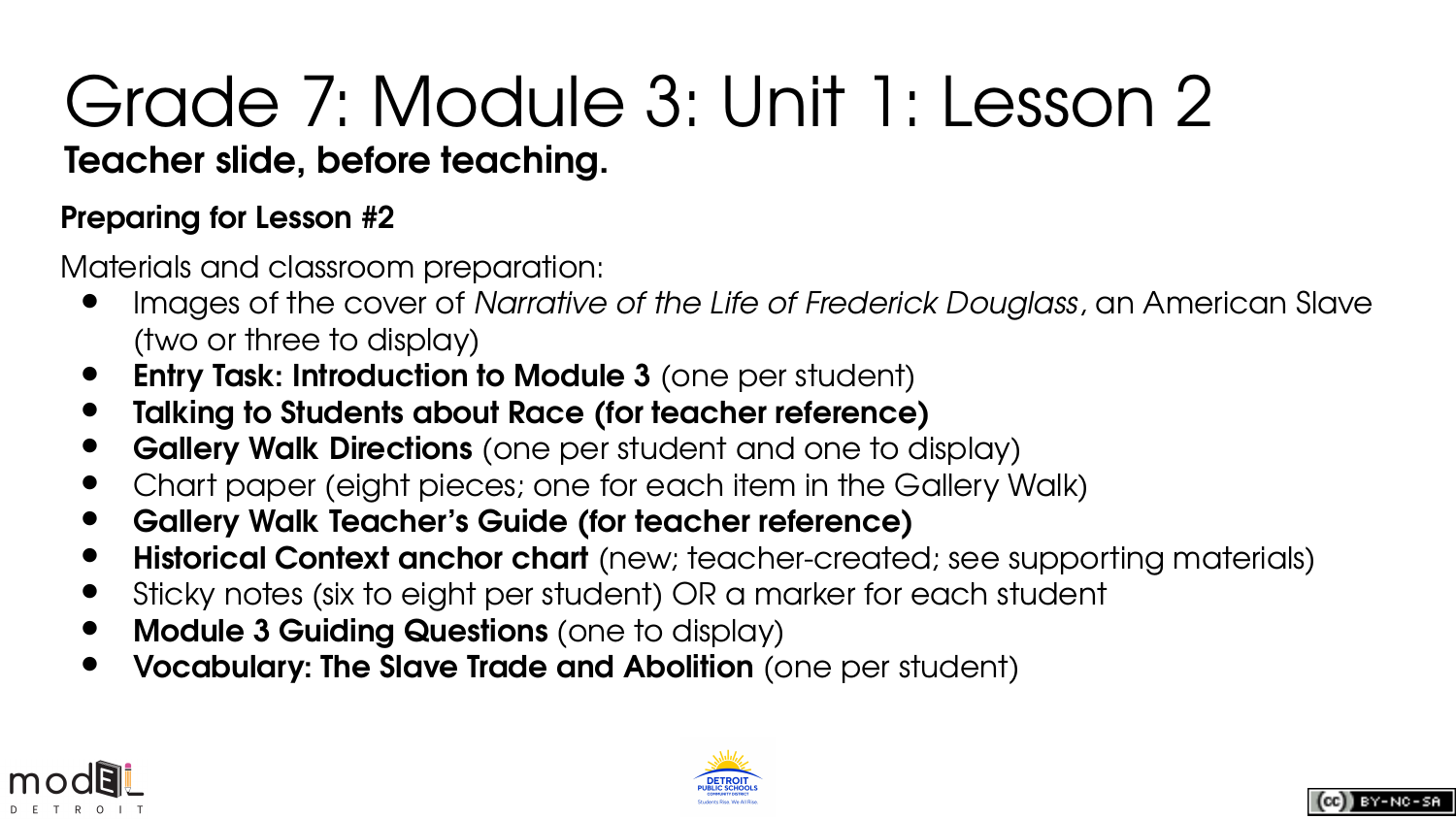

Grade 7: Module 3: Unit 1: Lesson 2
Teacher slide, before teaching.
Preparing for Lesson #2
Materials and classroom preparation:
Images of the cover of Narrative of the Life of Frederick Douglass, an American Slave (two or three to display)
Entry Task: Introduction to Module 3 (one per student)
Talking to Students about Race (for teacher reference)
Gallery Walk Directions (one per student and one to display)
Chart paper (eight pieces; one for each item in the Gallery Walk)
Gallery Walk Teacher’s Guide (for teacher reference)
Historical Context anchor chart (new; teacher-created; see supporting materials)
Sticky notes (six to eight per student) OR a marker for each student
Module 3 Guiding Questions (one to display)
Vocabulary: The Slave Trade and Abolition (one per student)